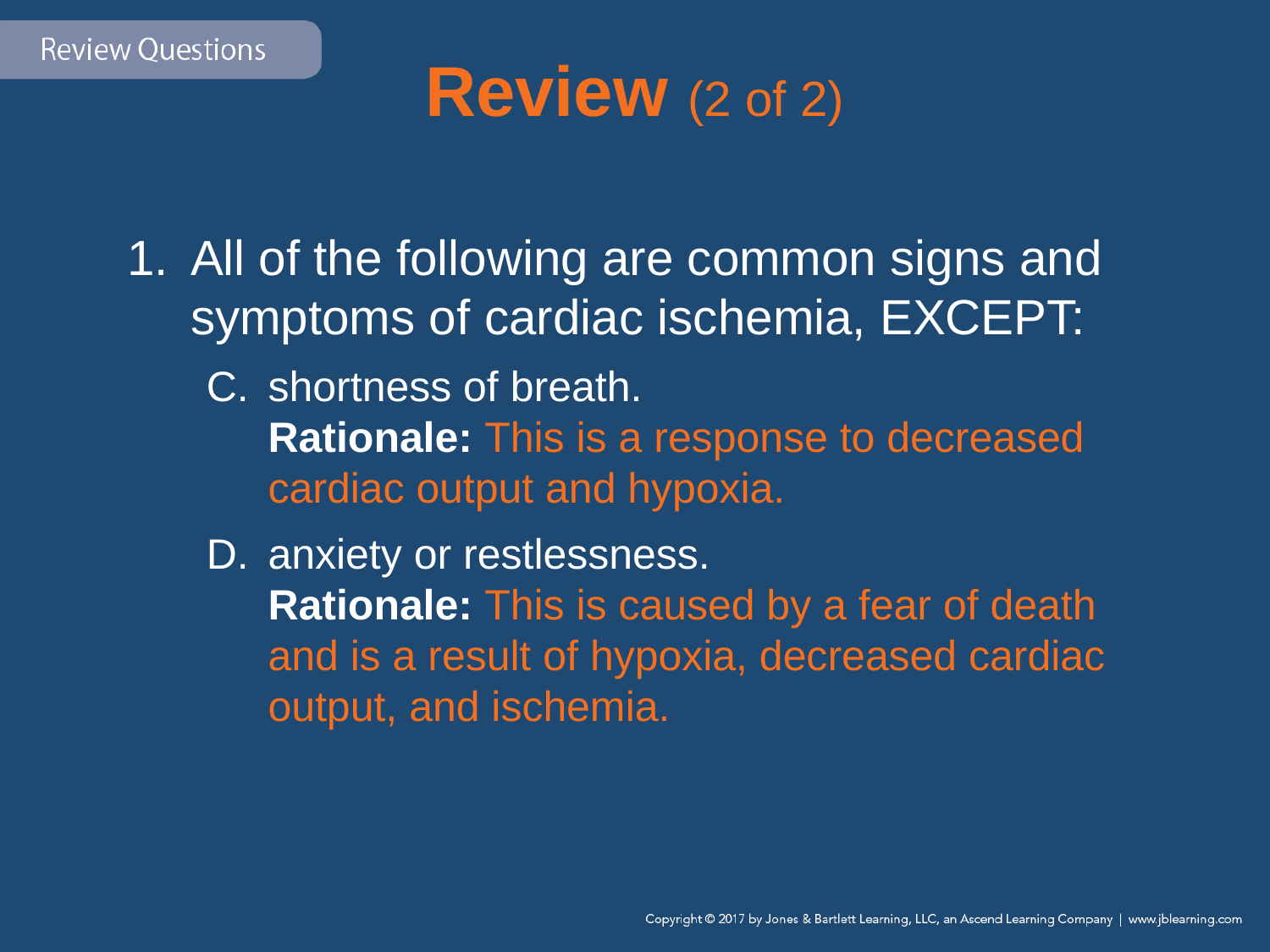

# Review (2 of 2)
All of the following are common signs and symptoms of cardiac ischemia, EXCEPT:
shortness of breath.
Rationale: This is a response to decreased cardiac output and hypoxia.
anxiety or restlessness.
Rationale: This is caused by a fear of death and is a result of hypoxia, decreased cardiac output, and ischemia.